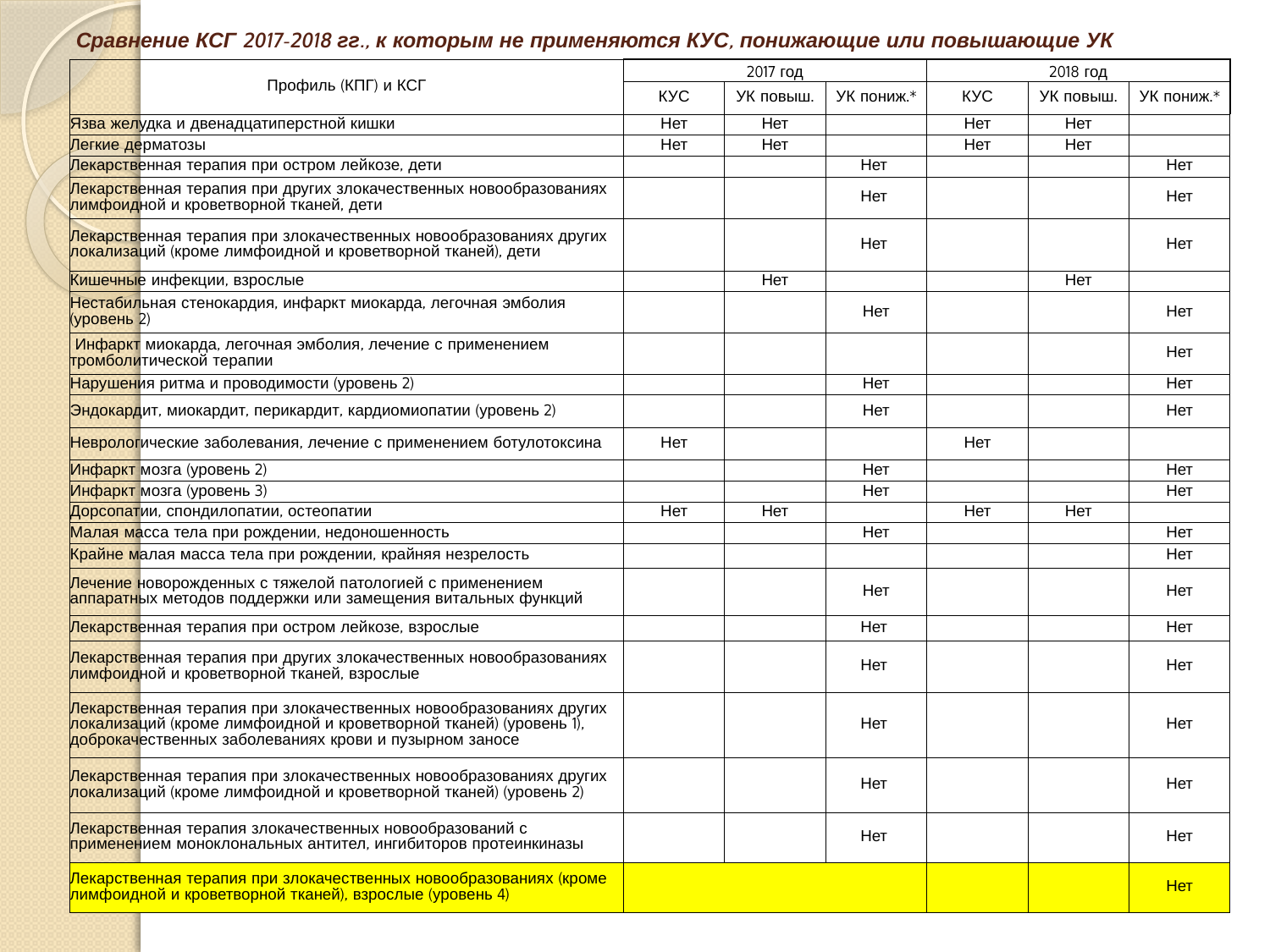

# Сравнение КСГ 2017-2018 гг., к которым не применяются КУС, понижающие или повышающие УК
| Профиль (КПГ) и КСГ | 2017 год |  |  | 2018 год |  |  |
| --- | --- | --- | --- | --- | --- | --- |
|  | КУС | УК повыш. | УК пониж.\* | КУС | УК повыш. | УК пониж.\* |
| Язва желудка и двенадцатиперстной кишки | Нет | Нет |  | Нет | Нет |  |
| Легкие дерматозы | Нет | Нет |  | Нет | Нет |  |
| Лекарственная терапия при остром лейкозе, дети |  |  | Нет |  |  | Нет |
| Лекарственная терапия при других злокачественных новообразованиях лимфоидной и кроветворной тканей, дети |  |  | Нет |  |  | Нет |
| Лекарственная терапия при злокачественных новообразованиях других локализаций (кроме лимфоидной и кроветворной тканей), дети |  |  | Нет |  |  | Нет |
| Кишечные инфекции, взрослые |  | Нет |  |  | Нет |  |
| Нестабильная стенокардия, инфаркт миокарда, легочная эмболия (уровень 2) |  |  | Нет |  |  | Нет |
| Инфаркт миокарда, легочная эмболия, лечение с применением тромболитической терапии |  |  |  |  |  | Нет |
| Нарушения ритма и проводимости (уровень 2) |  |  | Нет |  |  | Нет |
| Эндокардит, миокардит, перикардит, кардиомиопатии (уровень 2) |  |  | Нет |  |  | Нет |
| Неврологические заболевания, лечение с применением ботулотоксина | Нет |  |  | Нет |  |  |
| Инфаркт мозга (уровень 2) |  |  | Нет |  |  | Нет |
| Инфаркт мозга (уровень 3) |  |  | Нет |  |  | Нет |
| Дорсопатии, спондилопатии, остеопатии | Нет | Нет |  | Нет | Нет |  |
| Малая масса тела при рождении, недоношенность |  |  | Нет |  |  | Нет |
| Крайне малая масса тела при рождении, крайняя незрелость |  |  |  |  |  | Нет |
| Лечение новорожденных с тяжелой патологией с применением аппаратных методов поддержки или замещения витальных функций |  |  | Нет |  |  | Нет |
| Лекарственная терапия при остром лейкозе, взрослые |  |  | Нет |  |  | Нет |
| Лекарственная терапия при других злокачественных новообразованиях лимфоидной и кроветворной тканей, взрослые |  |  | Нет |  |  | Нет |
| Лекарственная терапия при злокачественных новообразованиях других локализаций (кроме лимфоидной и кроветворной тканей) (уровень 1), доброкачественных заболеваниях крови и пузырном заносе |  |  | Нет |  |  | Нет |
| Лекарственная терапия при злокачественных новообразованиях других локализаций (кроме лимфоидной и кроветворной тканей) (уровень 2) |  |  | Нет |  |  | Нет |
| Лекарственная терапия злокачественных новообразований с применением моноклональных антител, ингибиторов протеинкиназы |  |  | Нет |  |  | Нет |
| Лекарственная терапия при злокачественных новообразованиях (кроме лимфоидной и кроветворной тканей), взрослые (уровень 4) |  |  |  |  |  | Нет |